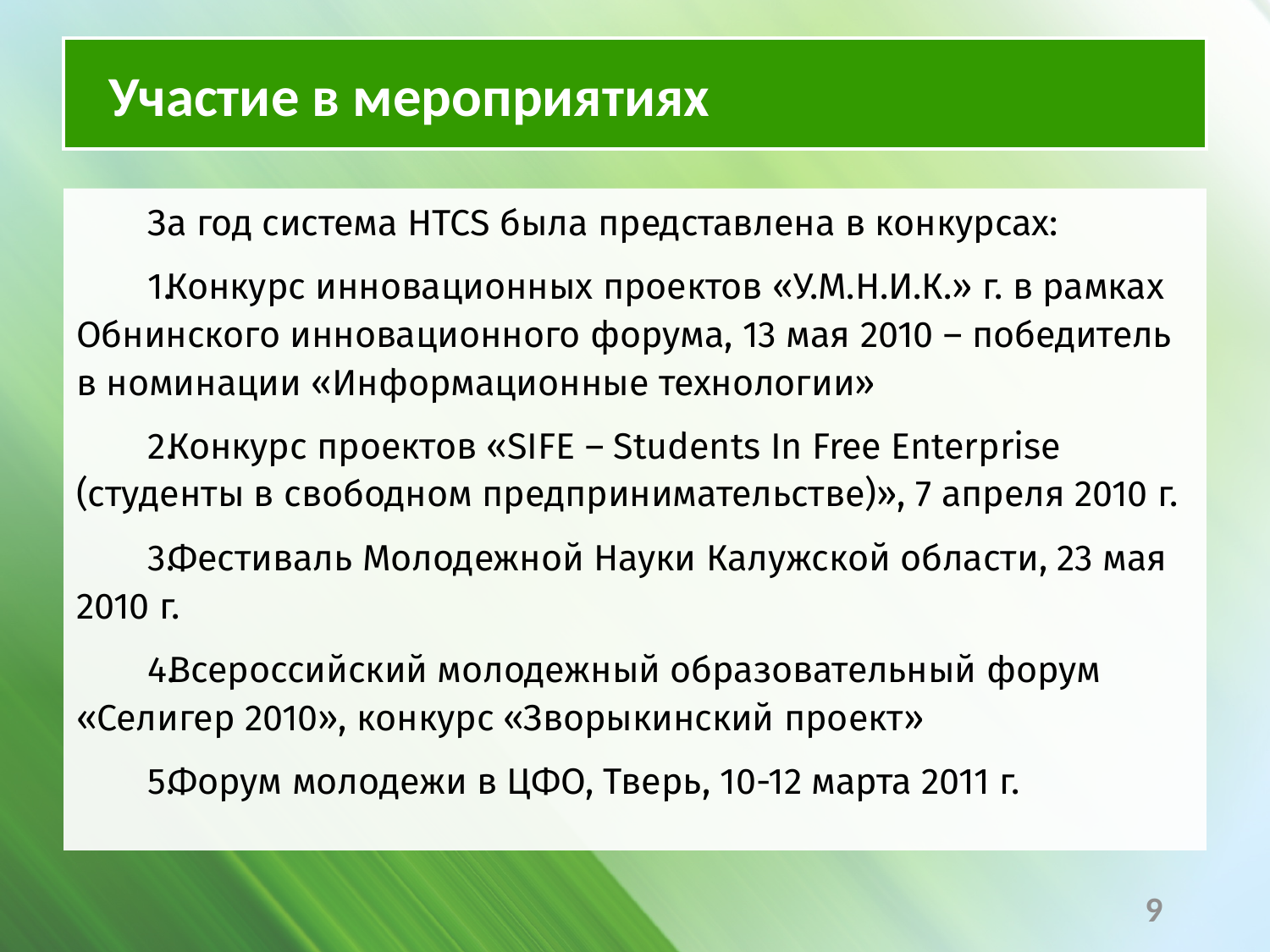

# Участие в мероприятиях
За год система HTCS была представлена в конкурсах:
Конкурс инновационных проектов «У.М.Н.И.К.» г. в рамках Обнинского инновационного форума, 13 мая 2010 – победитель в номинации «Информационные технологии»
Конкурс проектов «SIFE – Students In Free Enterprise (студенты в свободном предпринимательстве)», 7 апреля 2010 г.
Фестиваль Молодежной Науки Калужской области, 23 мая 2010 г.
Всероссийский молодежный образовательный форум «Селигер 2010», конкурс «Зворыкинский проект»
Форум молодежи в ЦФО, Тверь, 10-12 марта 2011 г.

9